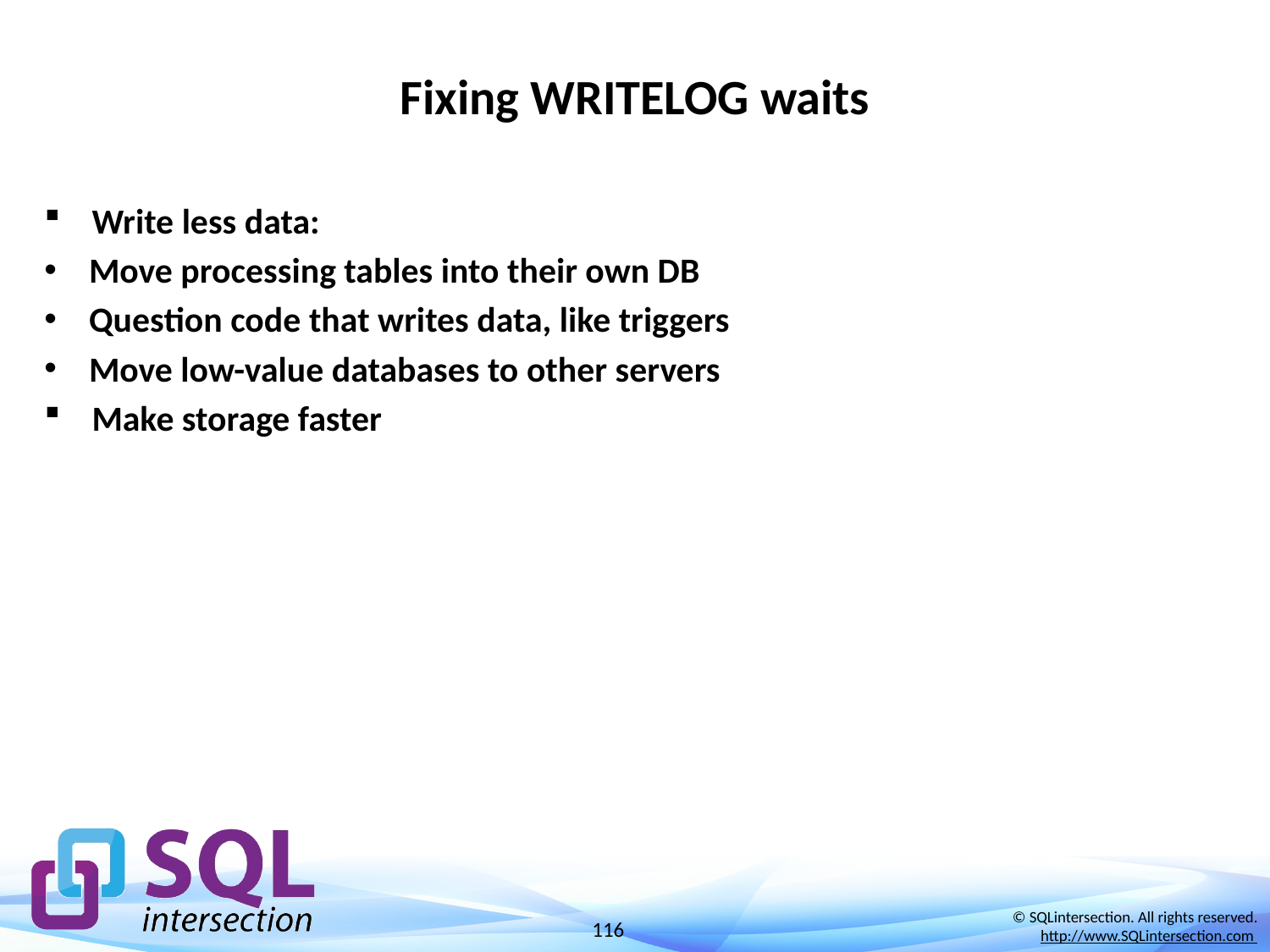

# Fixing WRITELOG waits
Write less data:
Move processing tables into their own DB
Question code that writes data, like triggers
Move low-value databases to other servers
Make storage faster